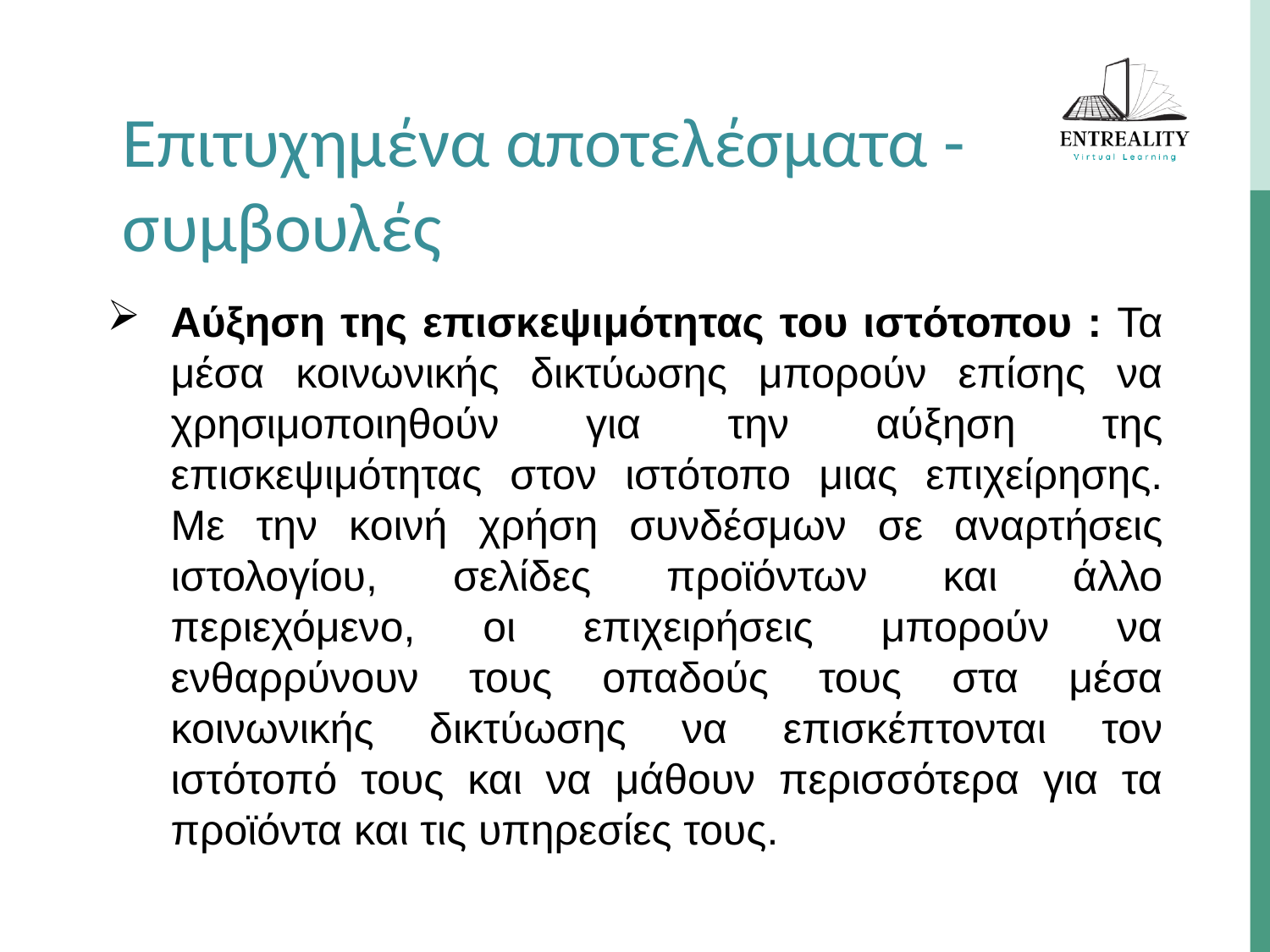

Επιτυχημένα αποτελέσματα - συμβουλές
Αύξηση της επισκεψιμότητας του ιστότοπου : Τα μέσα κοινωνικής δικτύωσης μπορούν επίσης να χρησιμοποιηθούν για την αύξηση της επισκεψιμότητας στον ιστότοπο μιας επιχείρησης. Με την κοινή χρήση συνδέσμων σε αναρτήσεις ιστολογίου, σελίδες προϊόντων και άλλο περιεχόμενο, οι επιχειρήσεις μπορούν να ενθαρρύνουν τους οπαδούς τους στα μέσα κοινωνικής δικτύωσης να επισκέπτονται τον ιστότοπό τους και να μάθουν περισσότερα για τα προϊόντα και τις υπηρεσίες τους.